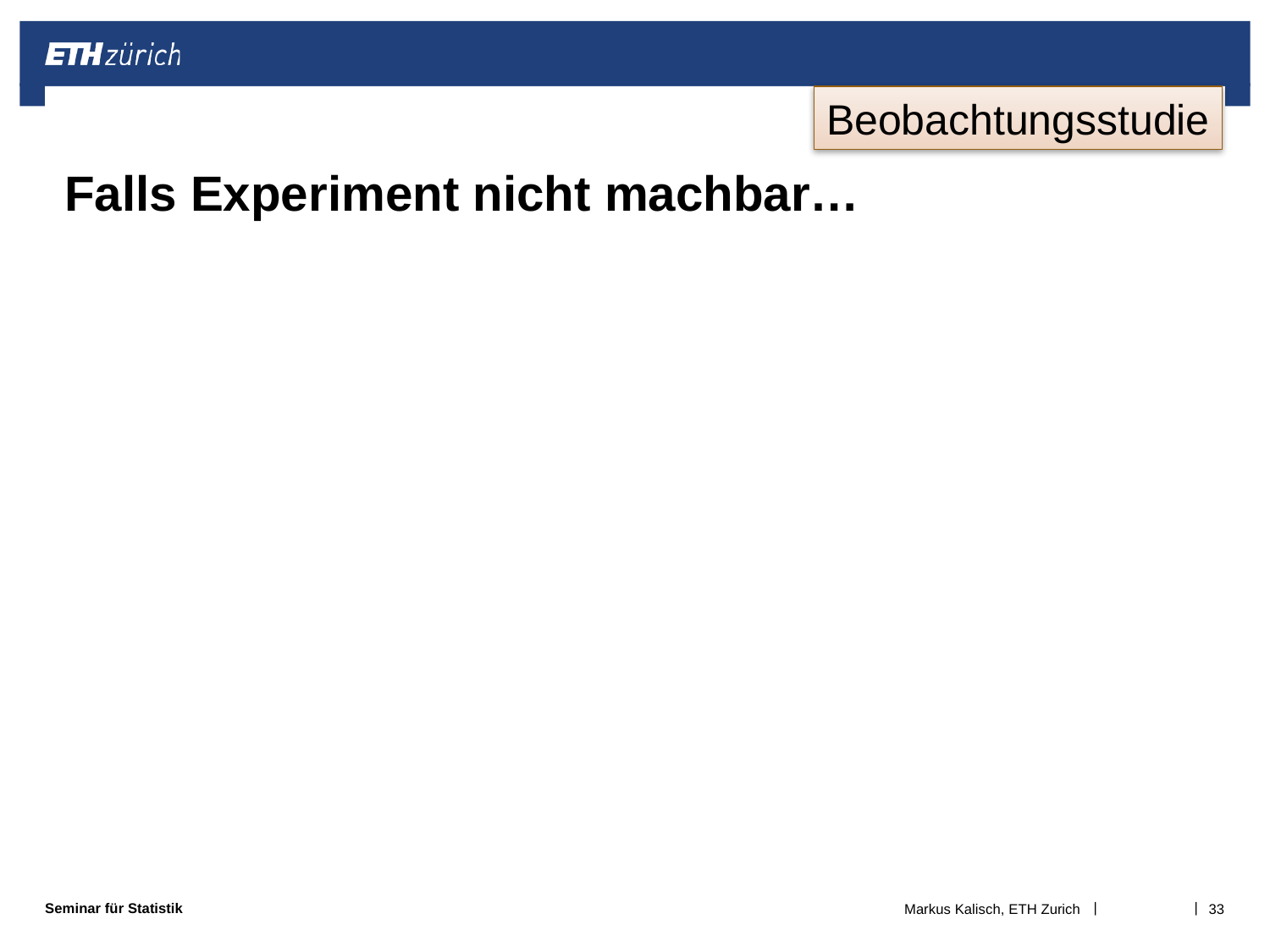

# Falls Experiment nicht machbar…
Beobachtungsstudie
Markus Kalisch, ETH Zurich
33